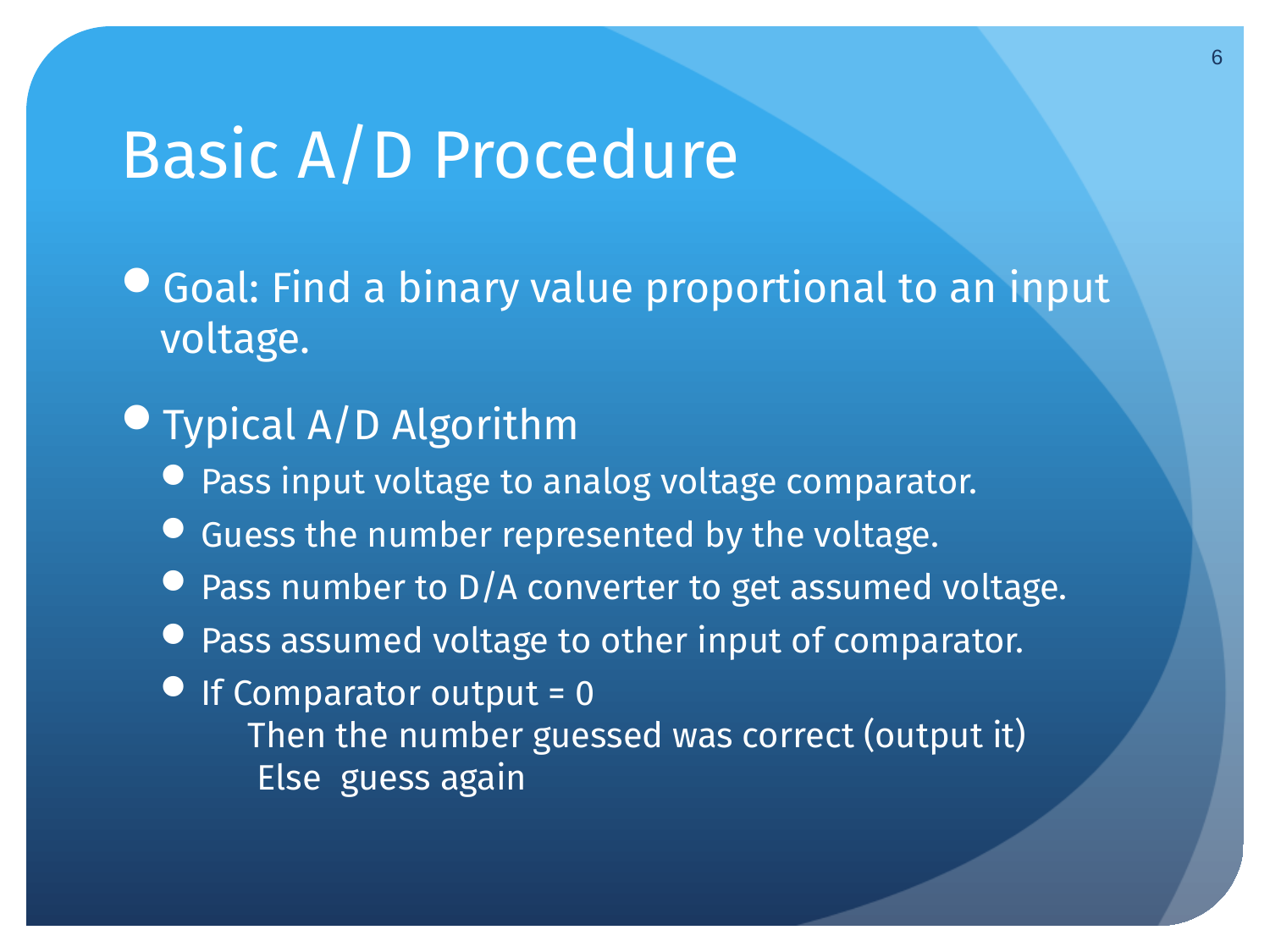

6
# Basic A/D Procedure
Goal: Find a binary value proportional to an input voltage.
Typical A/D Algorithm
Pass input voltage to analog voltage comparator.
Guess the number represented by the voltage.
Pass number to D/A converter to get assumed voltage.
Pass assumed voltage to other input of comparator.
If Comparator output = 0
     Then the number guessed was correct (output it)
      Else  guess again